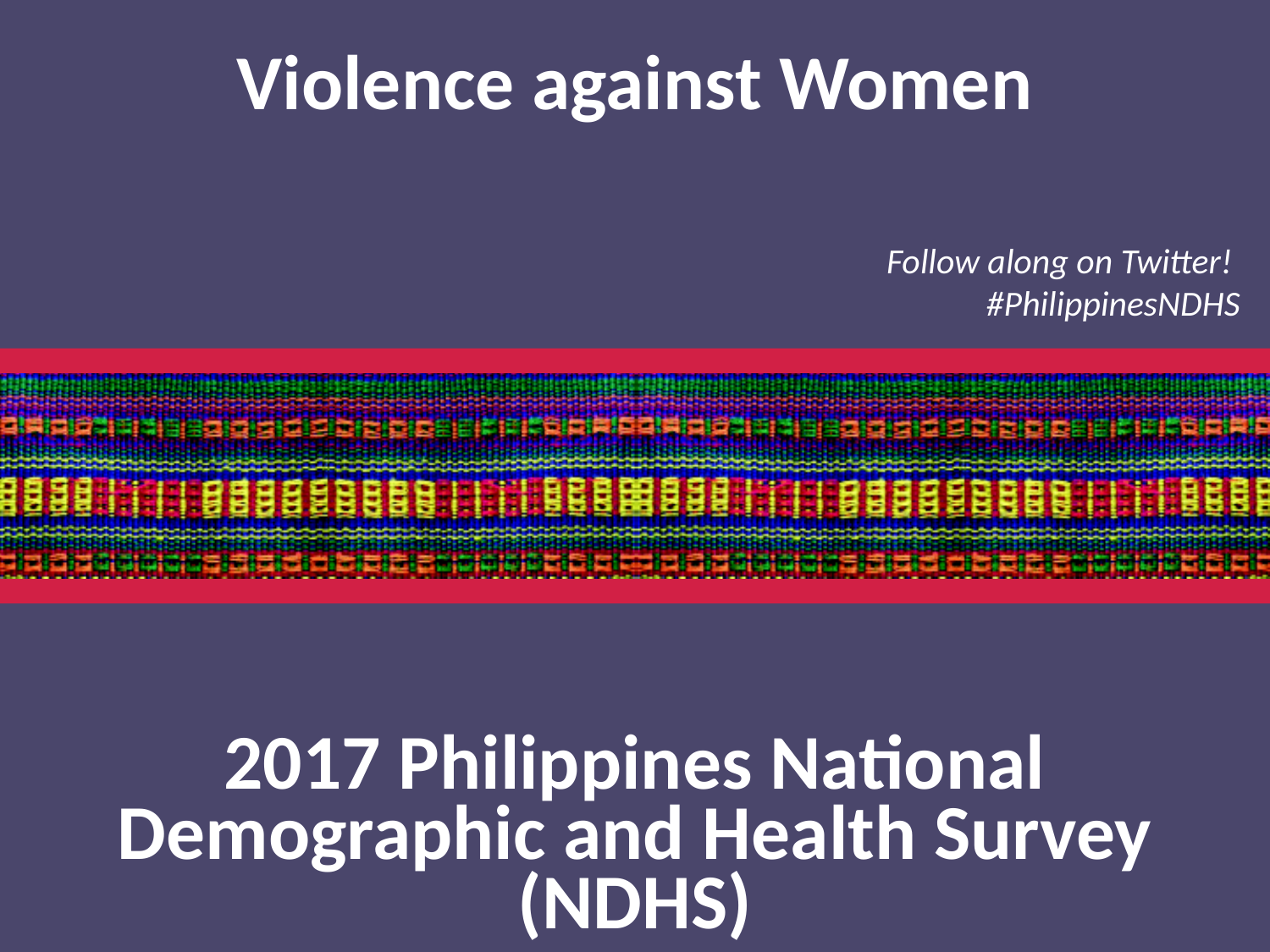

Violence against Women
Follow along on Twitter!
#PhilippinesNDHS